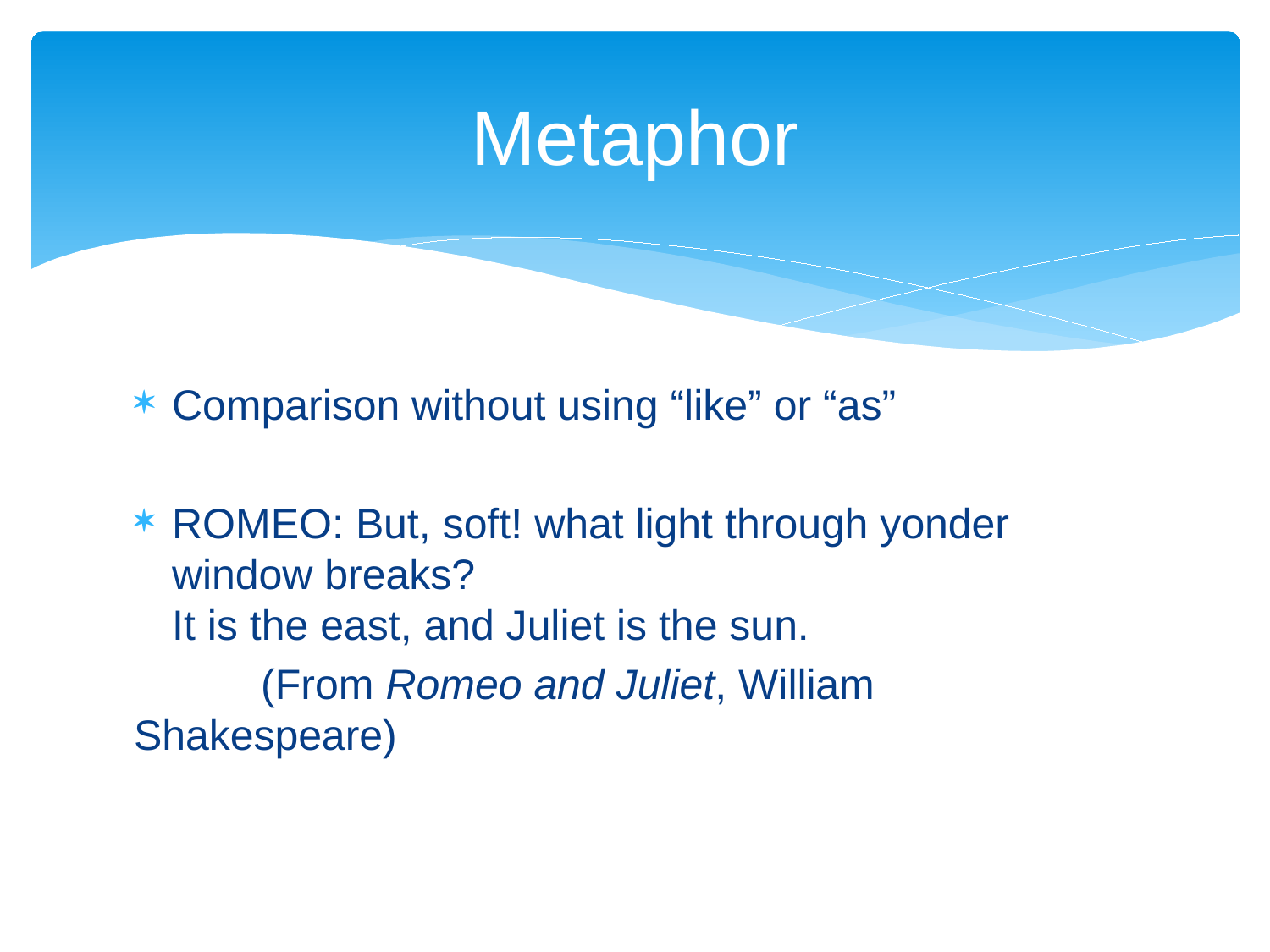

# Metaphor
Comparison without using “like” or “as”

ROMEO: But, soft! what light through yonder window breaks?
It is the east, and Juliet is the sun.
	(From Romeo and Juliet, William Shakespeare)